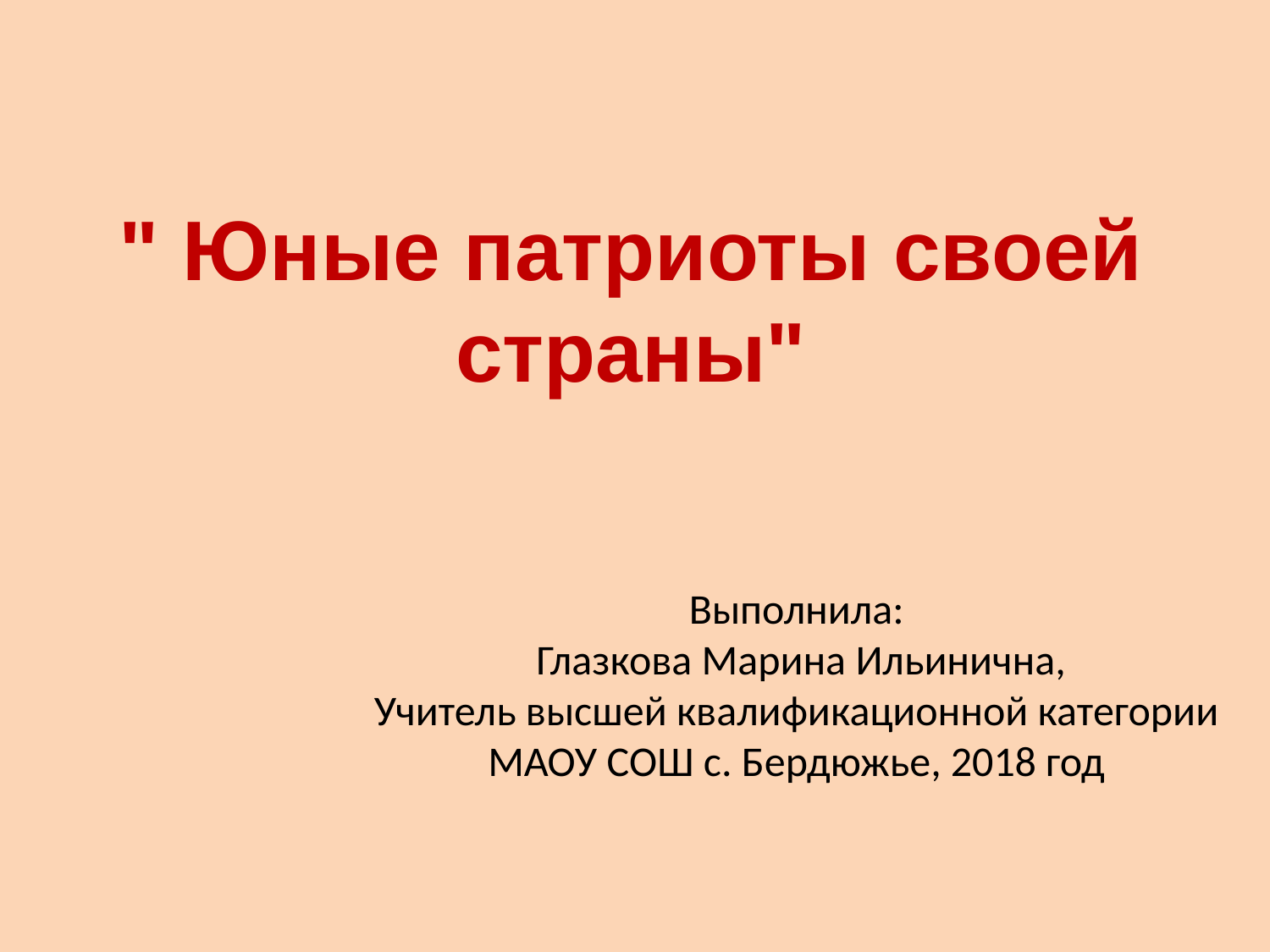

# " Юные патриоты своей страны"
Выполнила:
 Глазкова Марина Ильинична,
Учитель высшей квалификационной категории
МАОУ СОШ с. Бердюжье, 2018 год